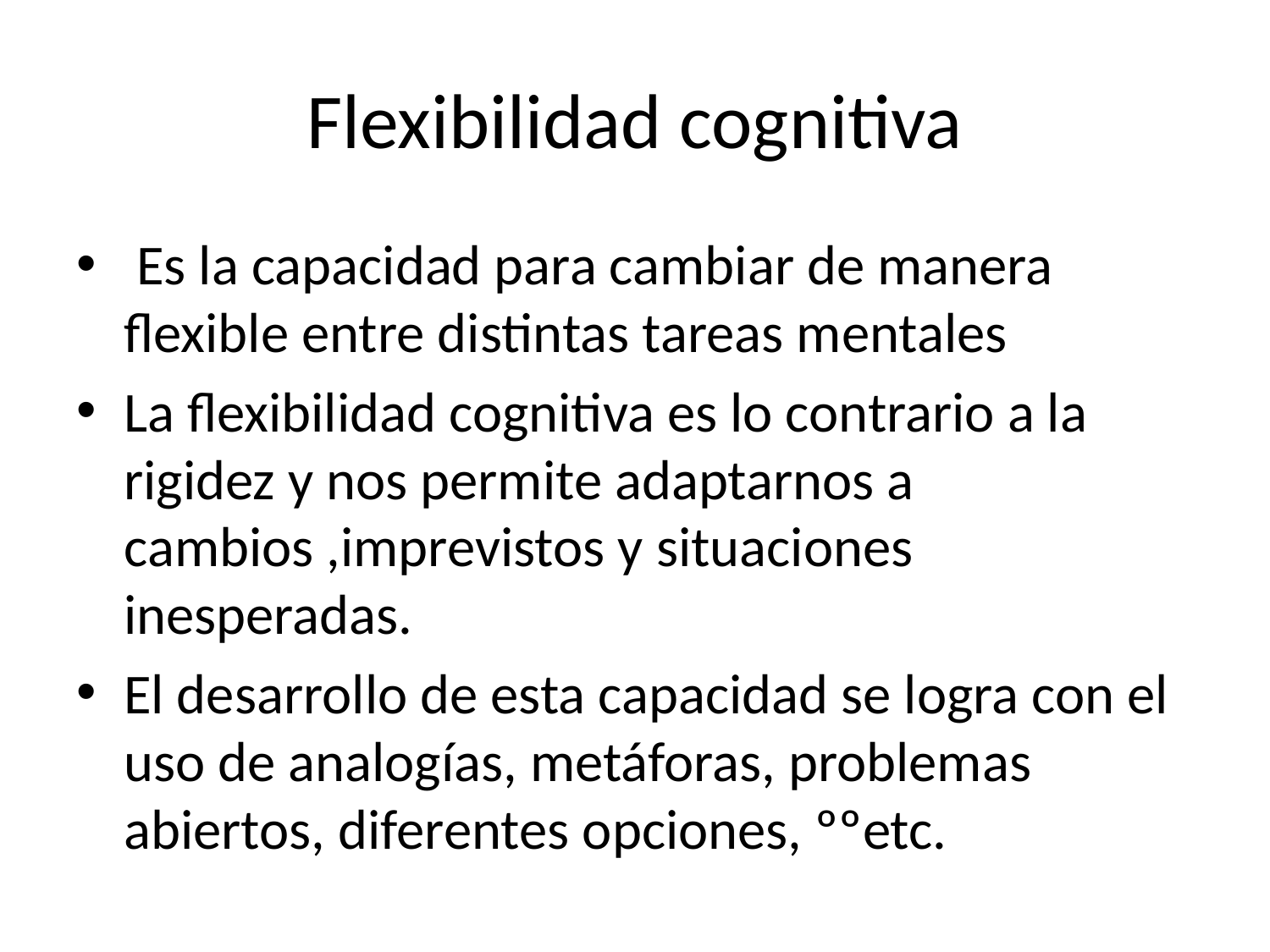

# Flexibilidad cognitiva
 Es la capacidad para cambiar de manera flexible entre distintas tareas mentales
La flexibilidad cognitiva es lo contrario a la rigidez y nos permite adaptarnos a cambios ,imprevistos y situaciones inesperadas.
El desarrollo de esta capacidad se logra con el uso de analogías, metáforas, problemas abiertos, diferentes opciones, ººetc.